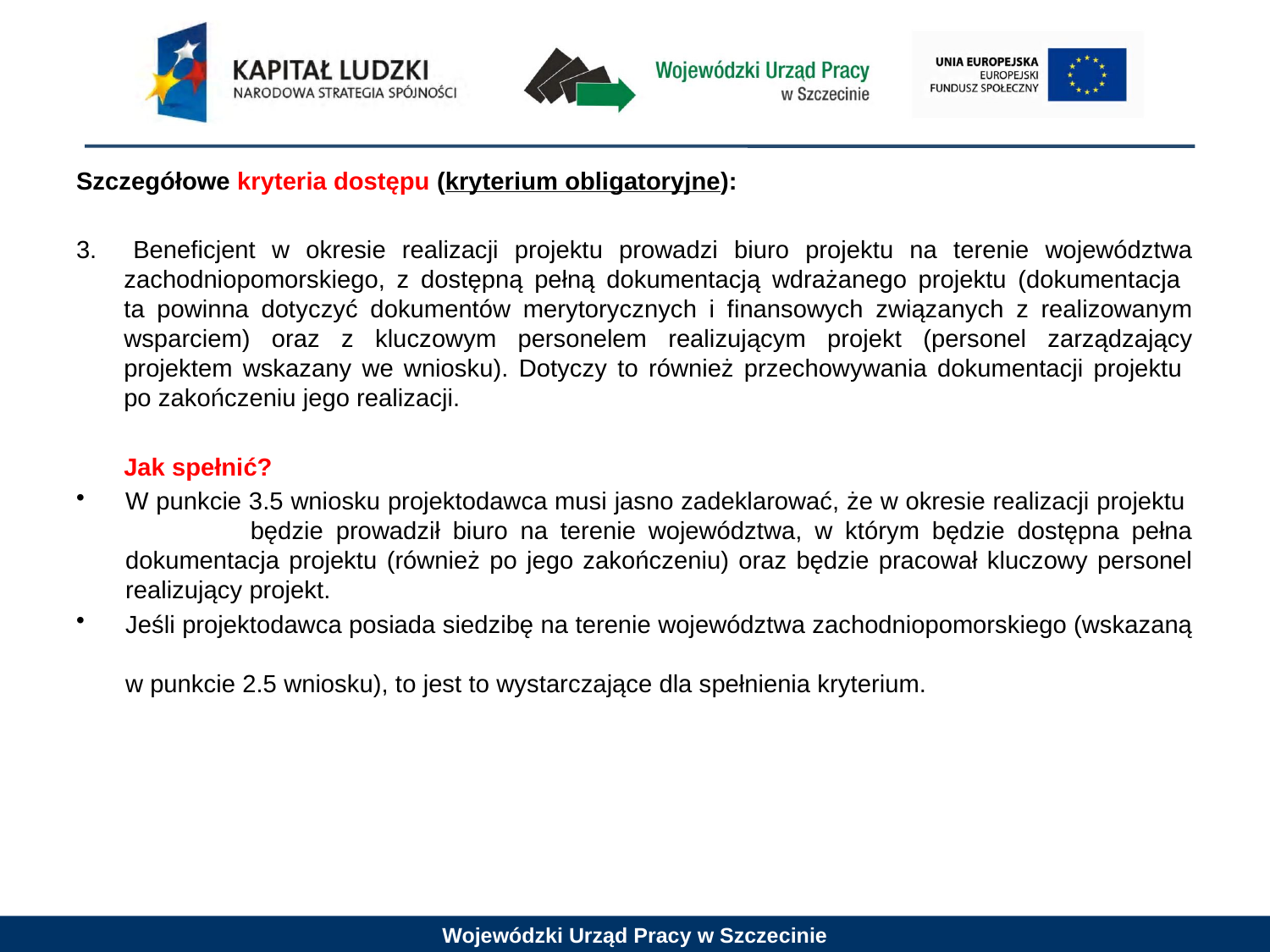

Szczegółowe kryteria dostępu (kryterium obligatoryjne):

3. 	Beneficjent w okresie realizacji projektu prowadzi biuro projektu na terenie województwa zachodniopomorskiego, z dostępną pełną dokumentacją wdrażanego projektu (dokumentacja
ta powinna dotyczyć dokumentów merytorycznych i finansowych związanych z realizowanym wsparciem) oraz z kluczowym personelem realizującym projekt (personel zarządzający projektem wskazany we wniosku). Dotyczy to również przechowywania dokumentacji projektu
po zakończeniu jego realizacji.

	Jak spełnić?
W punkcie 3.5 wniosku projektodawca musi jasno zadeklarować, że w okresie realizacji projektu            będzie prowadził biuro na terenie województwa, w którym będzie dostępna pełna dokumentacja projektu (również po jego zakończeniu) oraz będzie pracował kluczowy personel realizujący projekt.
Jeśli projektodawca posiada siedzibę na terenie województwa zachodniopomorskiego (wskazaną
w punkcie 2.5 wniosku), to jest to wystarczające dla spełnienia kryterium.